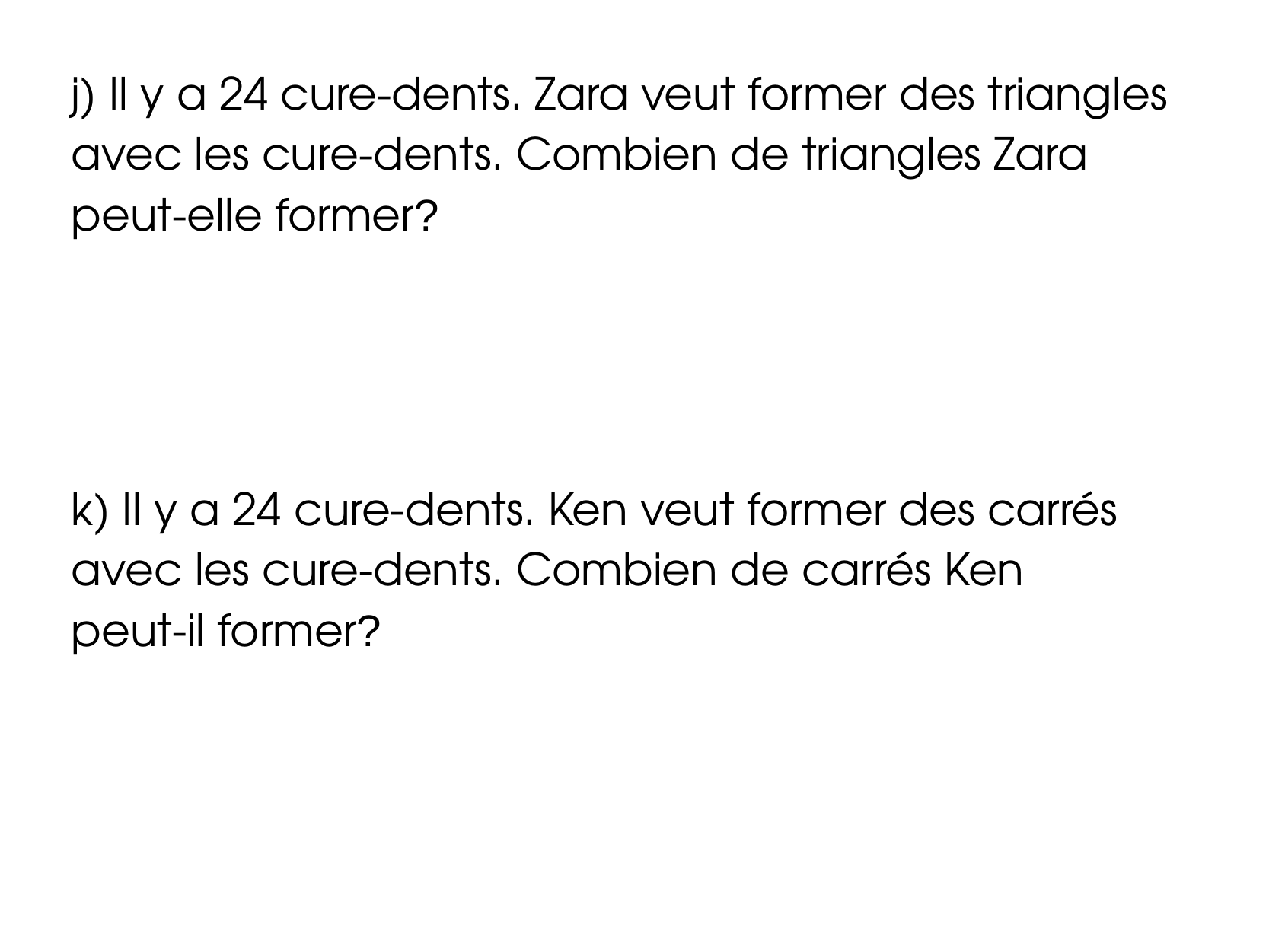

j) Il y a 24 cure-dents. Zara veut former des triangles avec les cure-dents. Combien de triangles Zara peut-elle former?
k) Il y a 24 cure-dents. Ken veut former des carrés avec les cure-dents. Combien de carrés Ken
peut-il former?